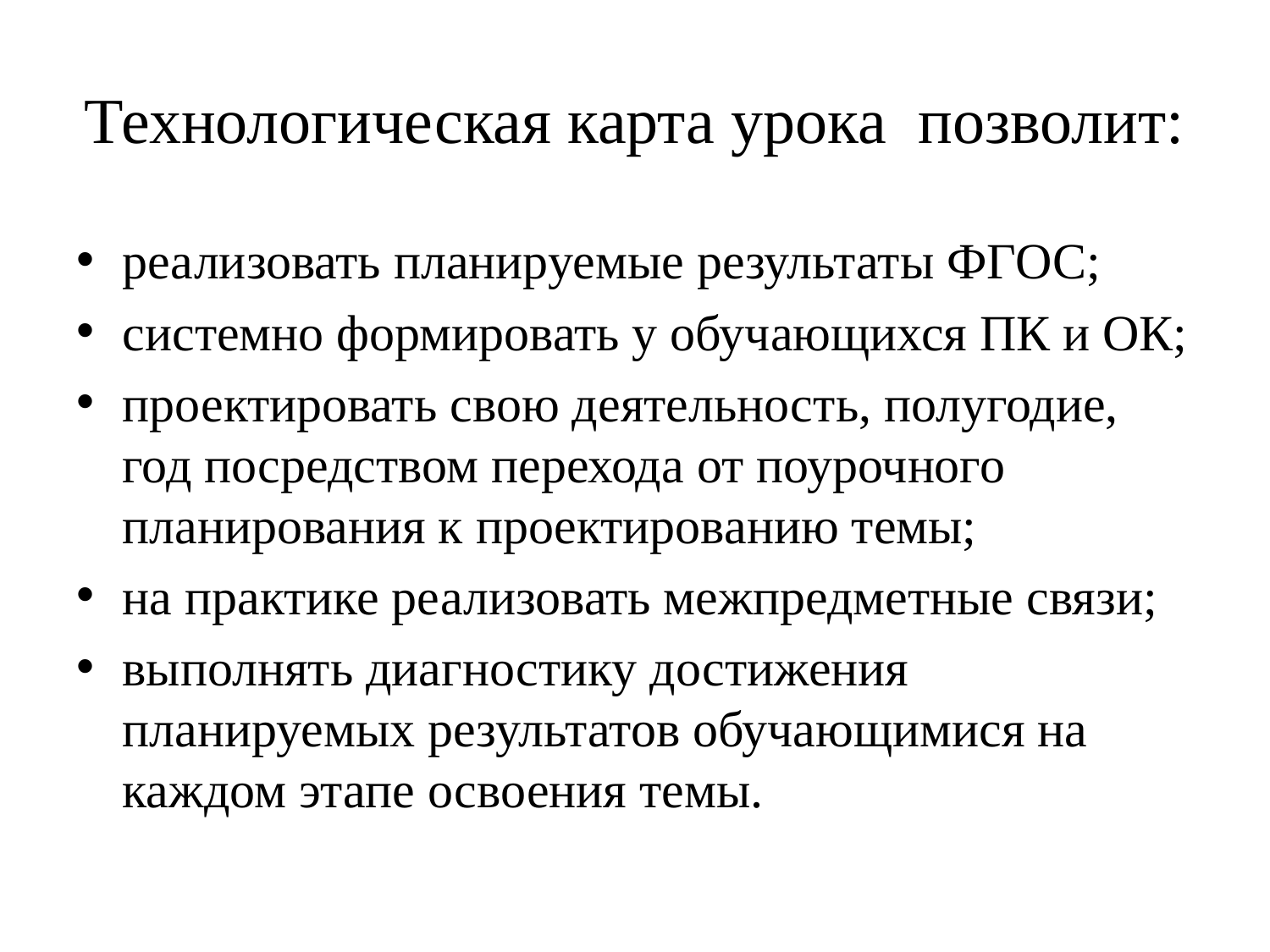

# Технологическая карта урока  позволит:
реализовать планируемые результаты ФГОС;
системно формировать у обучающихся ПК и ОК;
проектировать свою деятельность, полугодие, год посредством перехода от поурочного планирования к проектированию темы;
на практике реализовать межпредметные связи;
выполнять диагностику достижения планируемых результатов обучающимися на каждом этапе освоения темы.